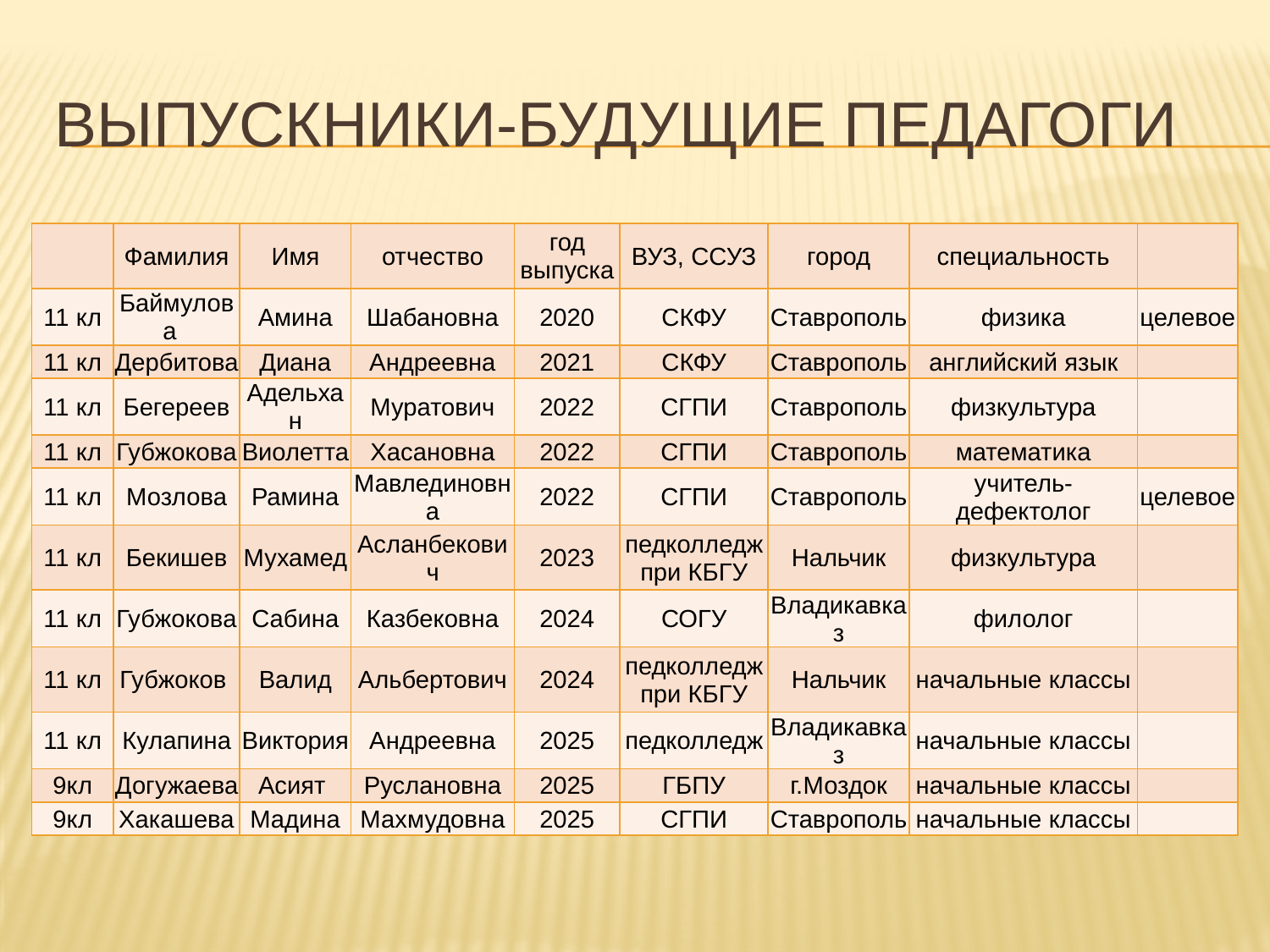

# Выпускники-будущие педагоги
|  | Фамилия | Имя | отчество | год выпуска | ВУЗ, ССУЗ | город | специальность |  |
| --- | --- | --- | --- | --- | --- | --- | --- | --- |
| 11 кл | Баймулова | Амина | Шабановна | 2020 | СКФУ | Ставрополь | физика | целевое |
| 11 кл | Дербитова | Диана | Андреевна | 2021 | СКФУ | Ставрополь | английский язык |  |
| 11 кл | Бегереев | Адельхан | Муратович | 2022 | СГПИ | Ставрополь | физкультура |  |
| 11 кл | Губжокова | Виолетта | Хасановна | 2022 | СГПИ | Ставрополь | математика |  |
| 11 кл | Мозлова | Рамина | Мавлединовна | 2022 | СГПИ | Ставрополь | учитель- дефектолог | целевое |
| 11 кл | Бекишев | Мухамед | Асланбекович | 2023 | педколледж при КБГУ | Нальчик | физкультура |  |
| 11 кл | Губжокова | Сабина | Казбековна | 2024 | СОГУ | Владикавказ | филолог |  |
| 11 кл | Губжоков | Валид | Альбертович | 2024 | педколледж при КБГУ | Нальчик | начальные классы |  |
| 11 кл | Кулапина | Виктория | Андреевна | 2025 | педколледж | Владикавказ | начальные классы |  |
| 9кл | Догужаева | Асият | Руслановна | 2025 | ГБПУ | г.Моздок | начальные классы |  |
| 9кл | Хакашева | Мадина | Махмудовна | 2025 | СГПИ | Ставрополь | начальные классы |  |